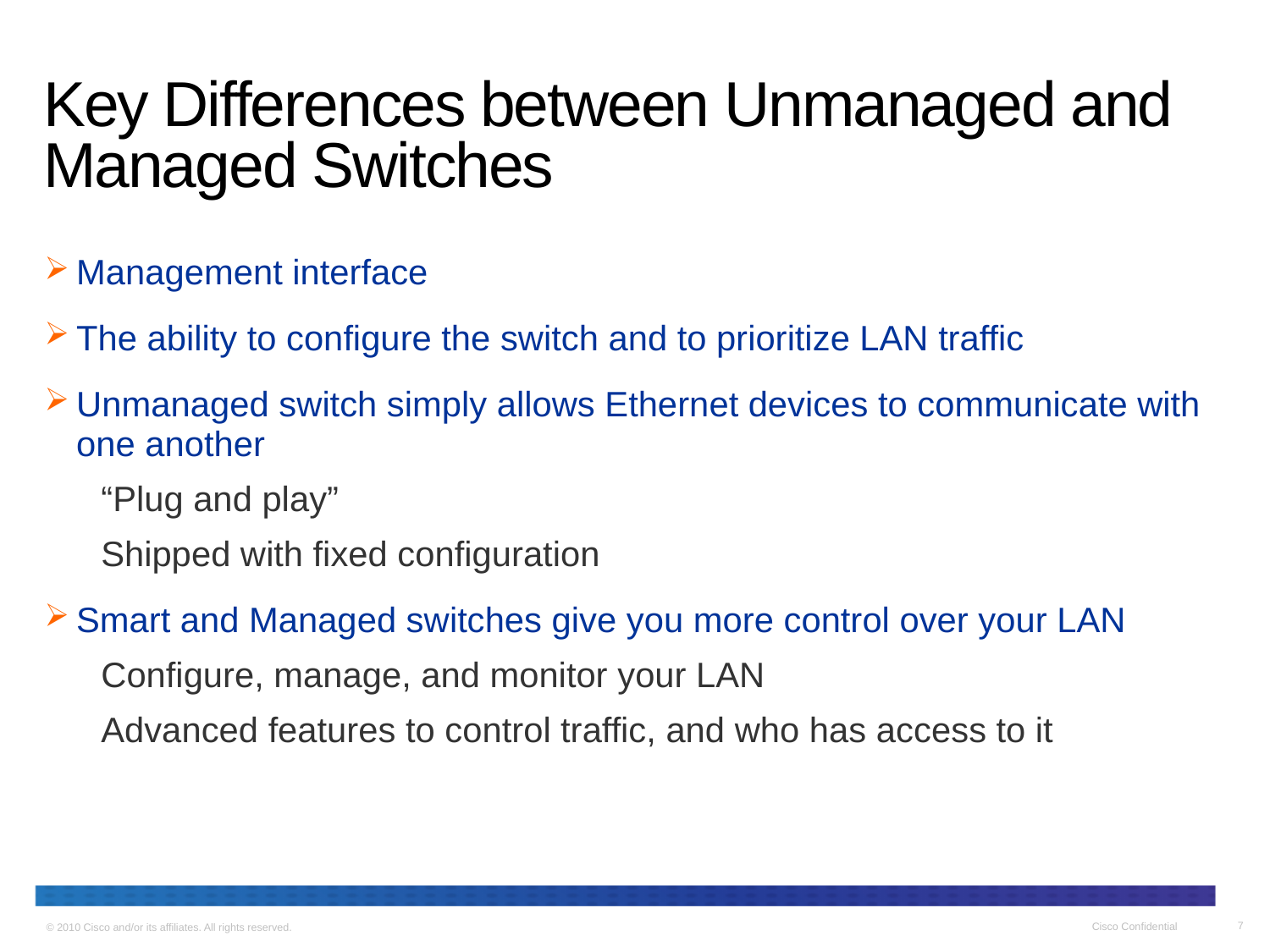

# Key Differences between Unmanaged and Managed Switches
Management interface
The ability to configure the switch and to prioritize LAN traffic
Unmanaged switch simply allows Ethernet devices to communicate with one another
“Plug and play”
Shipped with fixed configuration
Smart and Managed switches give you more control over your LAN
Configure, manage, and monitor your LAN
Advanced features to control traffic, and who has access to it